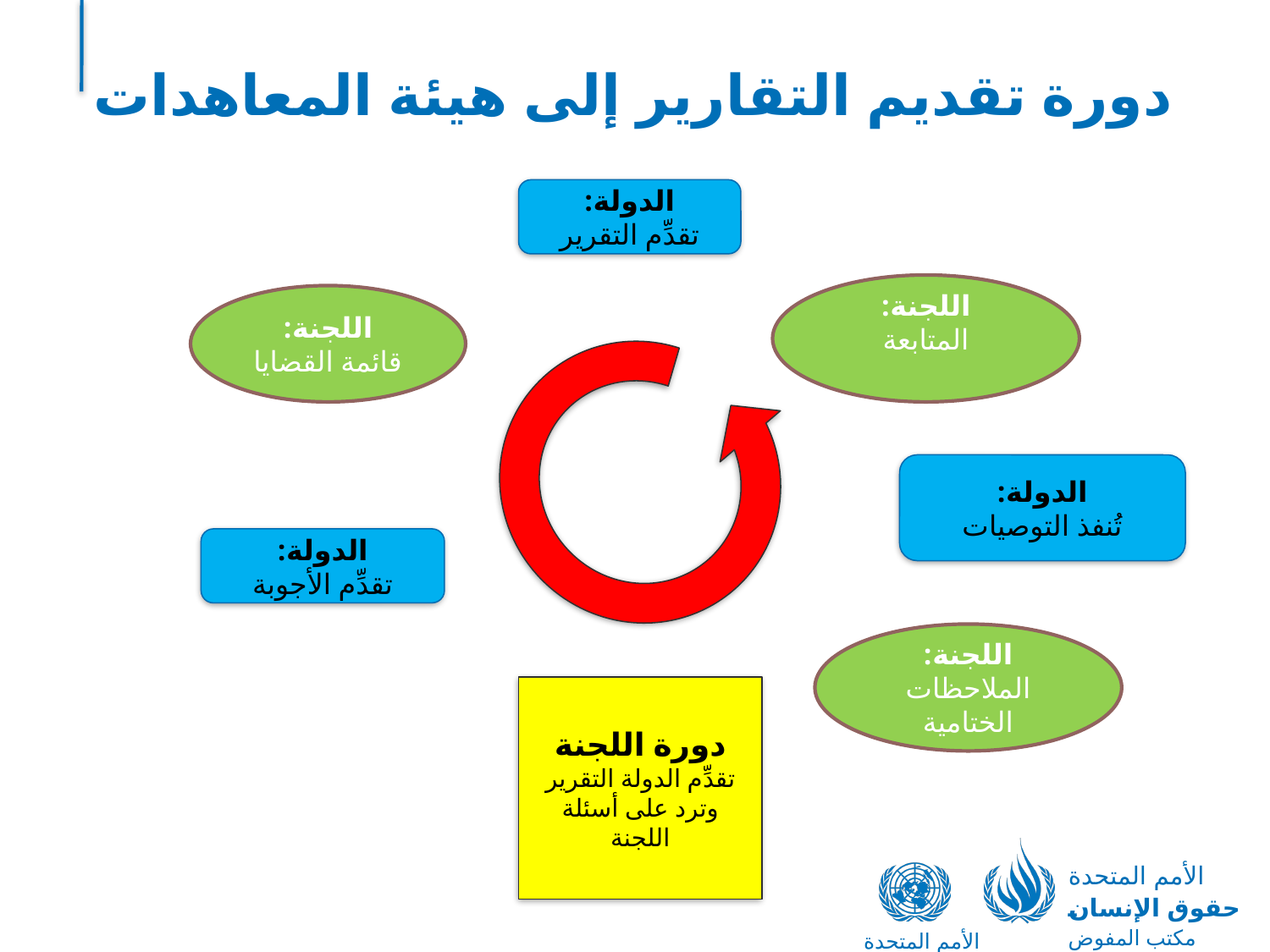

# دورة تقديم التقارير إلى هيئة المعاهدات
الدولة:
تقدِّم التقرير
اللجنة:
المتابعة

اللجنة:
قائمة القضايا

الدولة:
تُنفذ التوصيات
الدولة:
تقدِّم الأجوبة
اللجنة:
الملاحظات الختامية
دورة اللجنة
تقدِّم الدولة التقرير وترد على أسئلة اللجنة
الأمم المتحدة
حقوق الإنسان
مكتب المفوض السامي
الأمم المتحدة